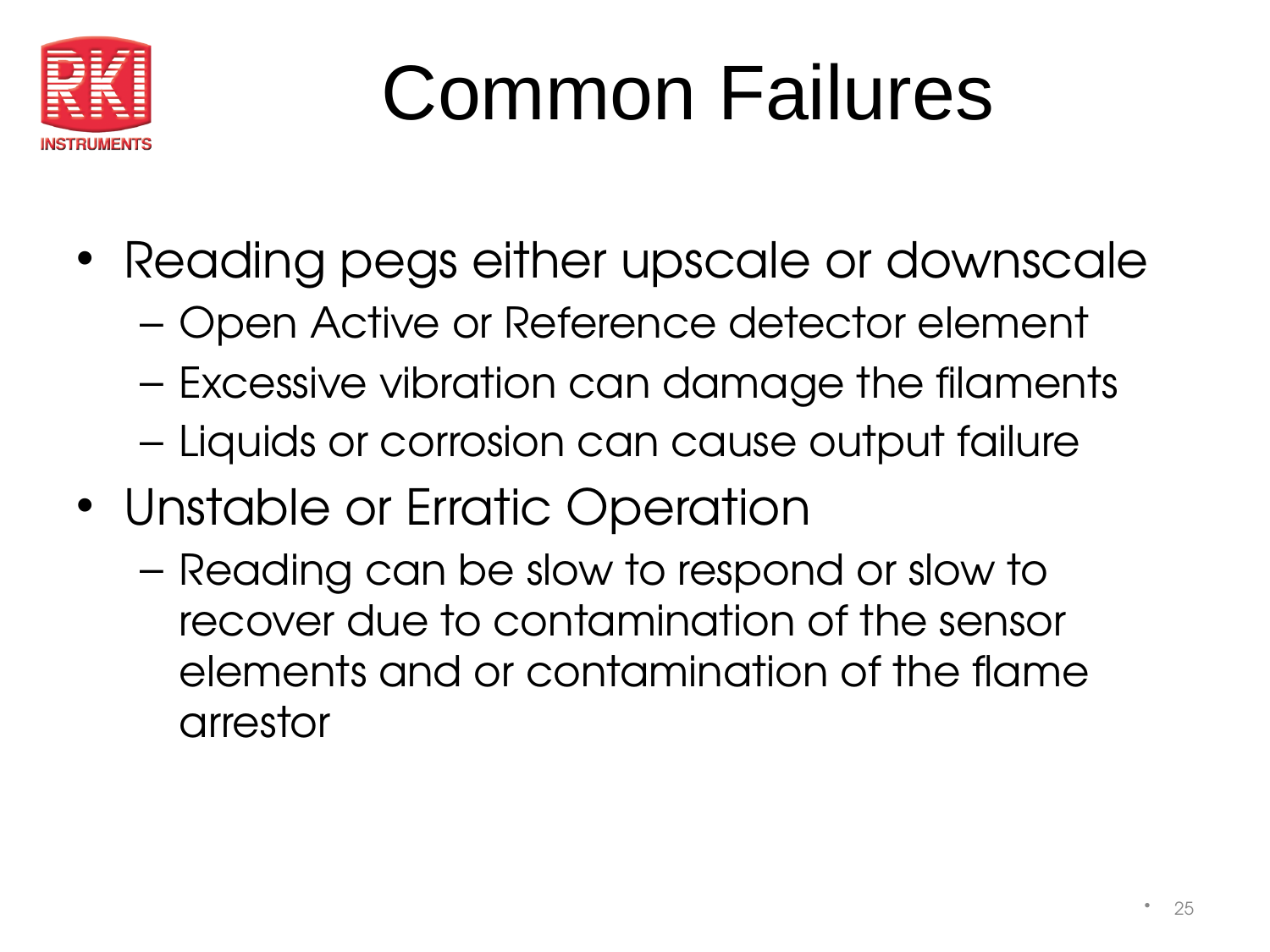

# Common Failures
Reading pegs either upscale or downscale
Open Active or Reference detector element
Excessive vibration can damage the filaments
Liquids or corrosion can cause output failure
Unstable or Erratic Operation
Reading can be slow to respond or slow to recover due to contamination of the sensor elements and or contamination of the flame arrestor

25